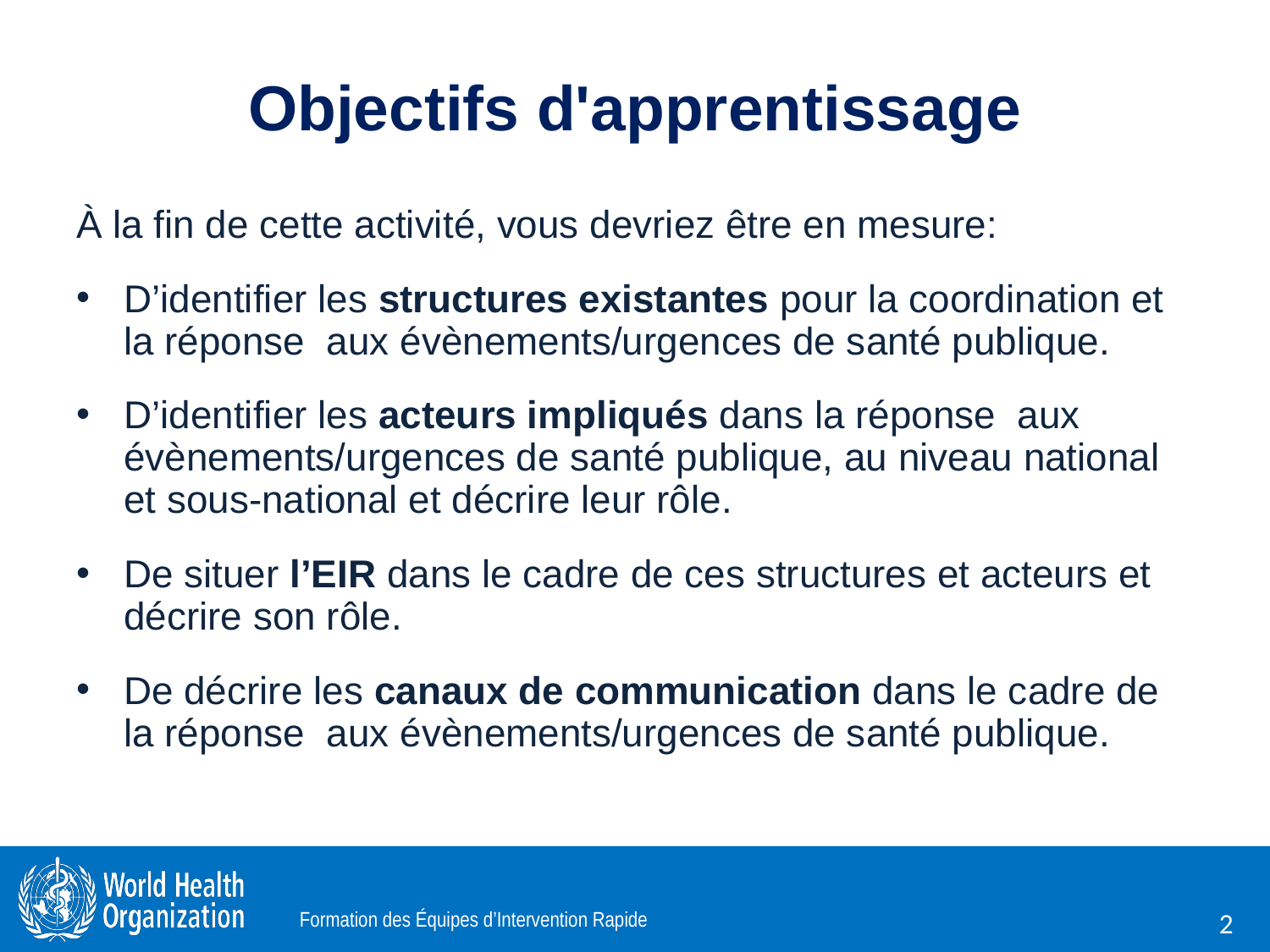

# Objectifs d'apprentissage
À la fin de cette activité, vous devriez être en mesure:
D’identifier les structures existantes pour la coordination et la réponse  aux évènements/urgences de santé publique.
D’identifier les acteurs impliqués dans la réponse  aux évènements/urgences de santé publique, au niveau national et sous-national et décrire leur rôle.
De situer l’EIR dans le cadre de ces structures et acteurs et décrire son rôle.
De décrire les canaux de communication dans le cadre de la réponse  aux évènements/urgences de santé publique.